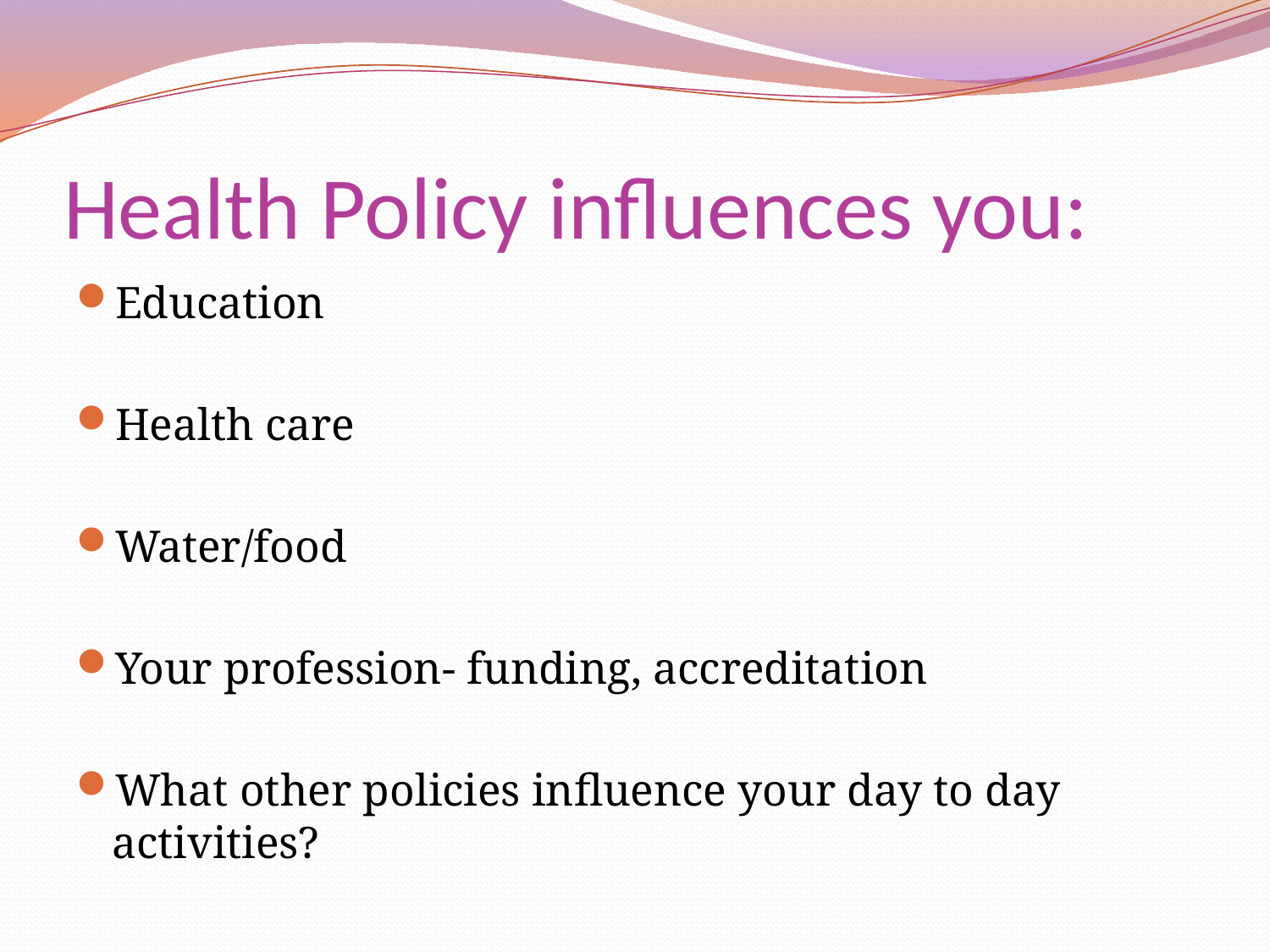

# Health Policy influences you:
Education

Health care

Water/food

Your profession- funding, accreditation

What other policies influence your day to day activities?